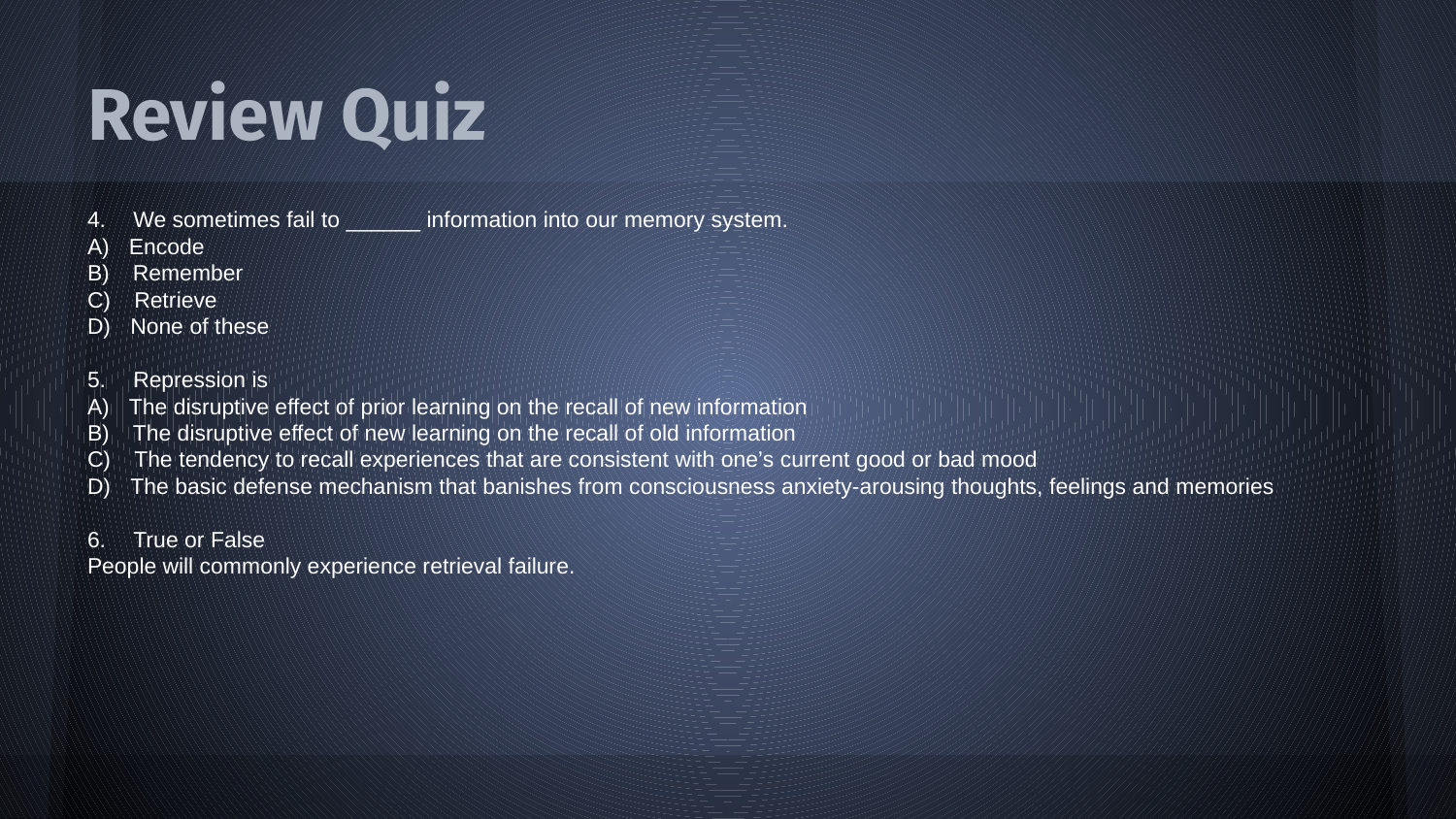

# Review Quiz
4.       We sometimes fail to ______ information into our memory system.
A)     Encode
B)      Remember
C)      Retrieve
D)     None of these

5.       Repression is
A)     The disruptive effect of prior learning on the recall of new information
B)      The disruptive effect of new learning on the recall of old information
C)      The tendency to recall experiences that are consistent with one’s current good or bad mood
D)     The basic defense mechanism that banishes from consciousness anxiety-arousing thoughts, feelings and memories

6.       True or False
People will commonly experience retrieval failure.